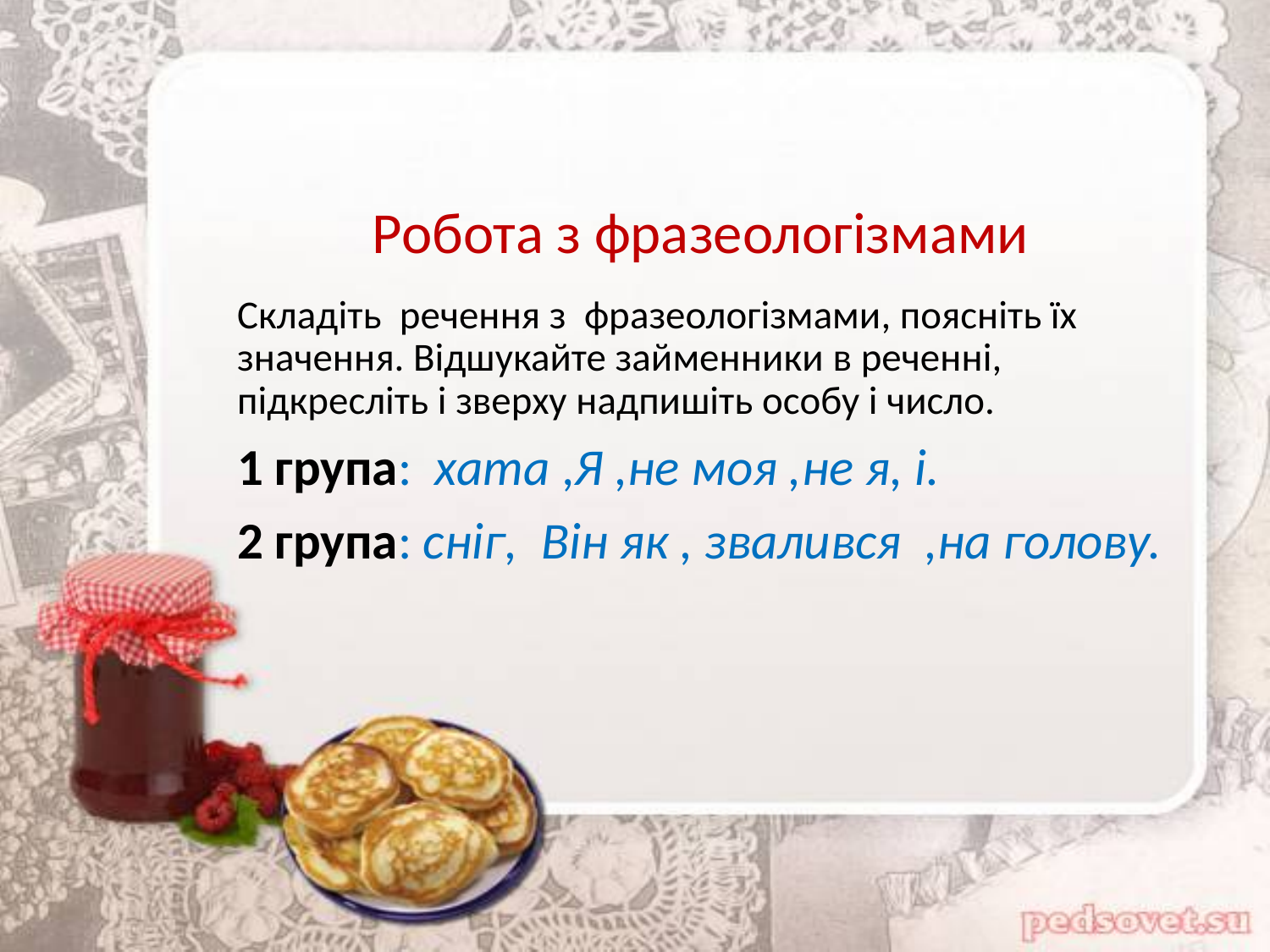

# Робота з фразеологізмами
Складіть  речення з  фразеологізмами, поясніть їх значення. Відшукайте займенники в реченні, підкресліть і зверху надпишіть особу і число.
1 група:  хата ,Я ,не моя ,не я, і.
2 група: сніг,  Він як , звалився  ,на голову.